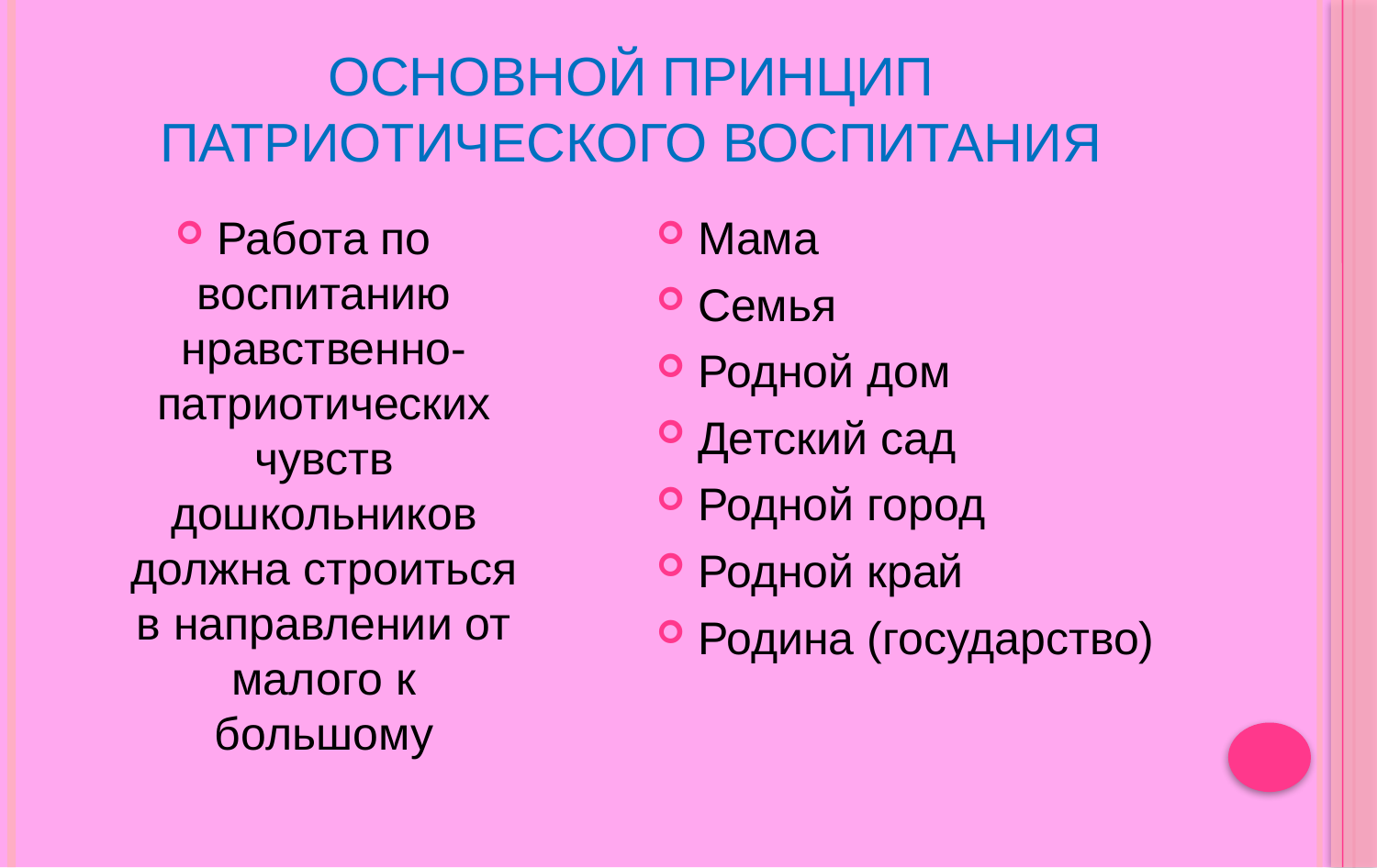

# Основной принцип патриотического воспитания
Работа по воспитанию нравственно-патриотических чувств дошкольников должна строиться в направлении от малого к большому

Мама
Семья
Родной дом
Детский сад
Родной город
Родной край
Родина (государство)